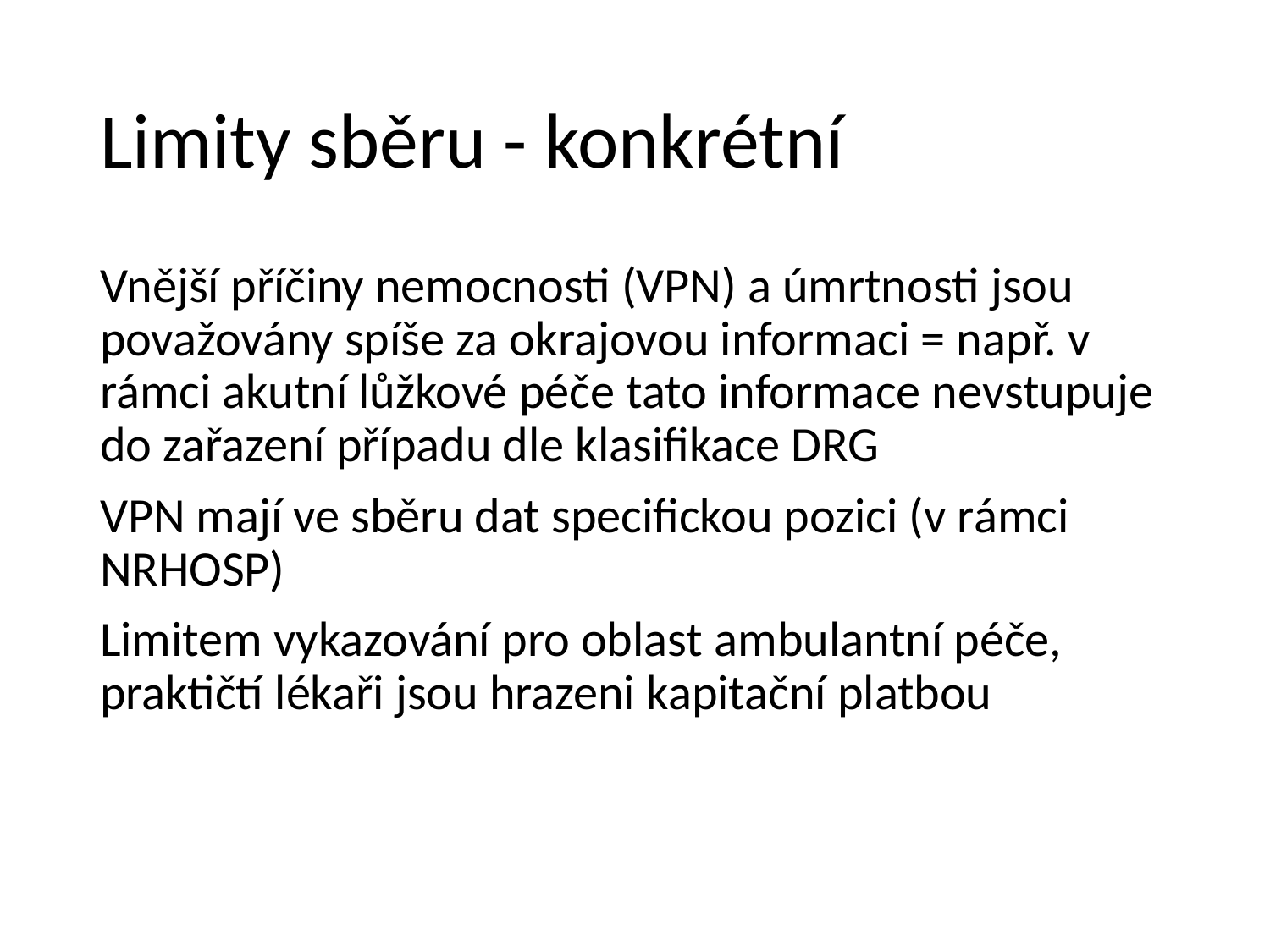

# Limity sběru - konkrétní
Vnější příčiny nemocnosti (VPN) a úmrtnosti jsou považovány spíše za okrajovou informaci = např. v rámci akutní lůžkové péče tato informace nevstupuje do zařazení případu dle klasifikace DRG
VPN mají ve sběru dat specifickou pozici (v rámci NRHOSP)
Limitem vykazování pro oblast ambulantní péče, praktičtí lékaři jsou hrazeni kapitační platbou